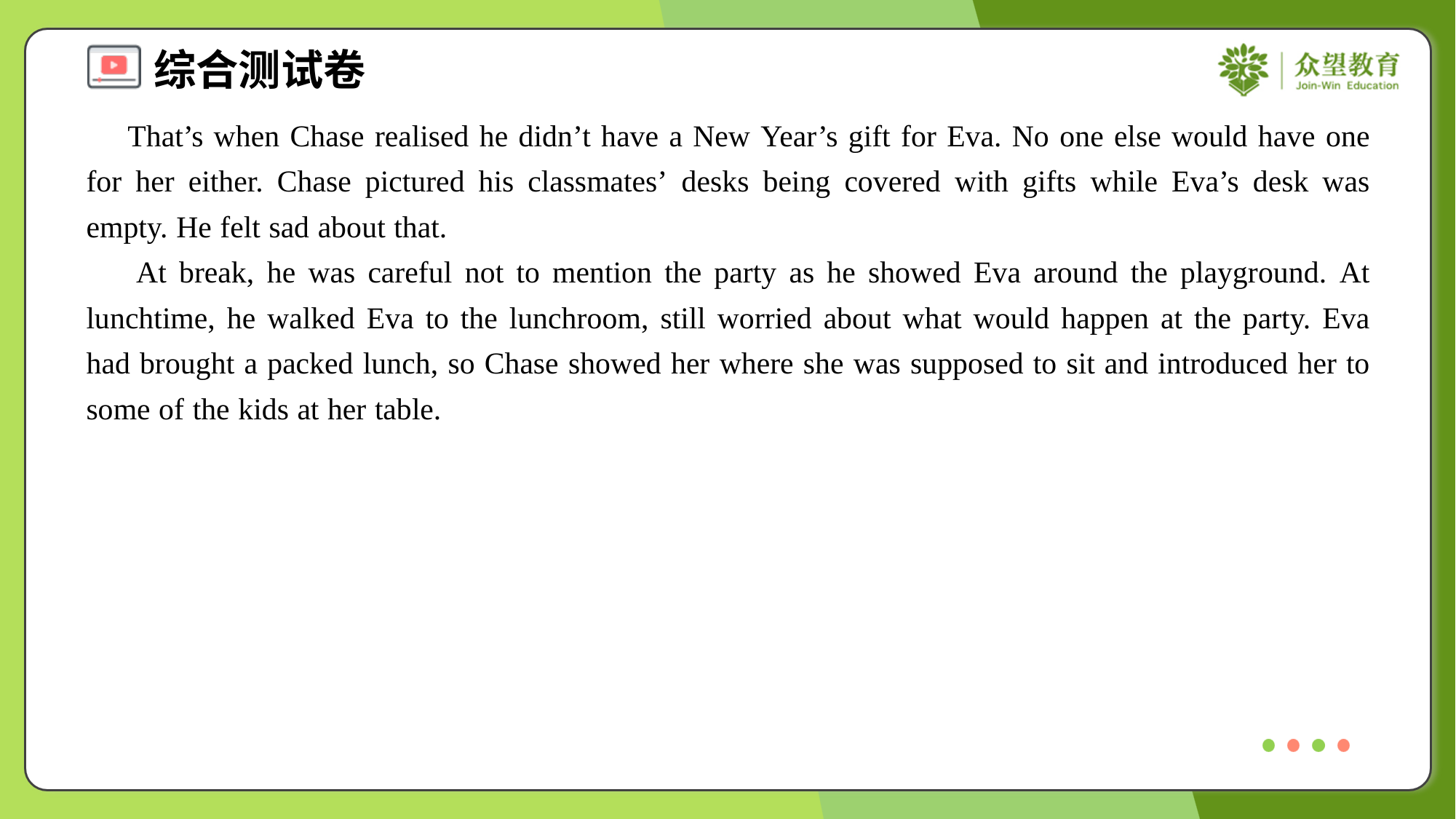

That’s when Chase realised he didn’t have a New Year’s gift for Eva. No one else would have one for her either. Chase pictured his classmates’ desks being covered with gifts while Eva’s desk was empty. He felt sad about that.
    At break, he was careful not to mention the party as he showed Eva around the playground. At lunchtime, he walked Eva to the lunchroom, still worried about what would happen at the party. Eva had brought a packed lunch, so Chase showed her where she was supposed to sit and introduced her to some of the kids at her table.